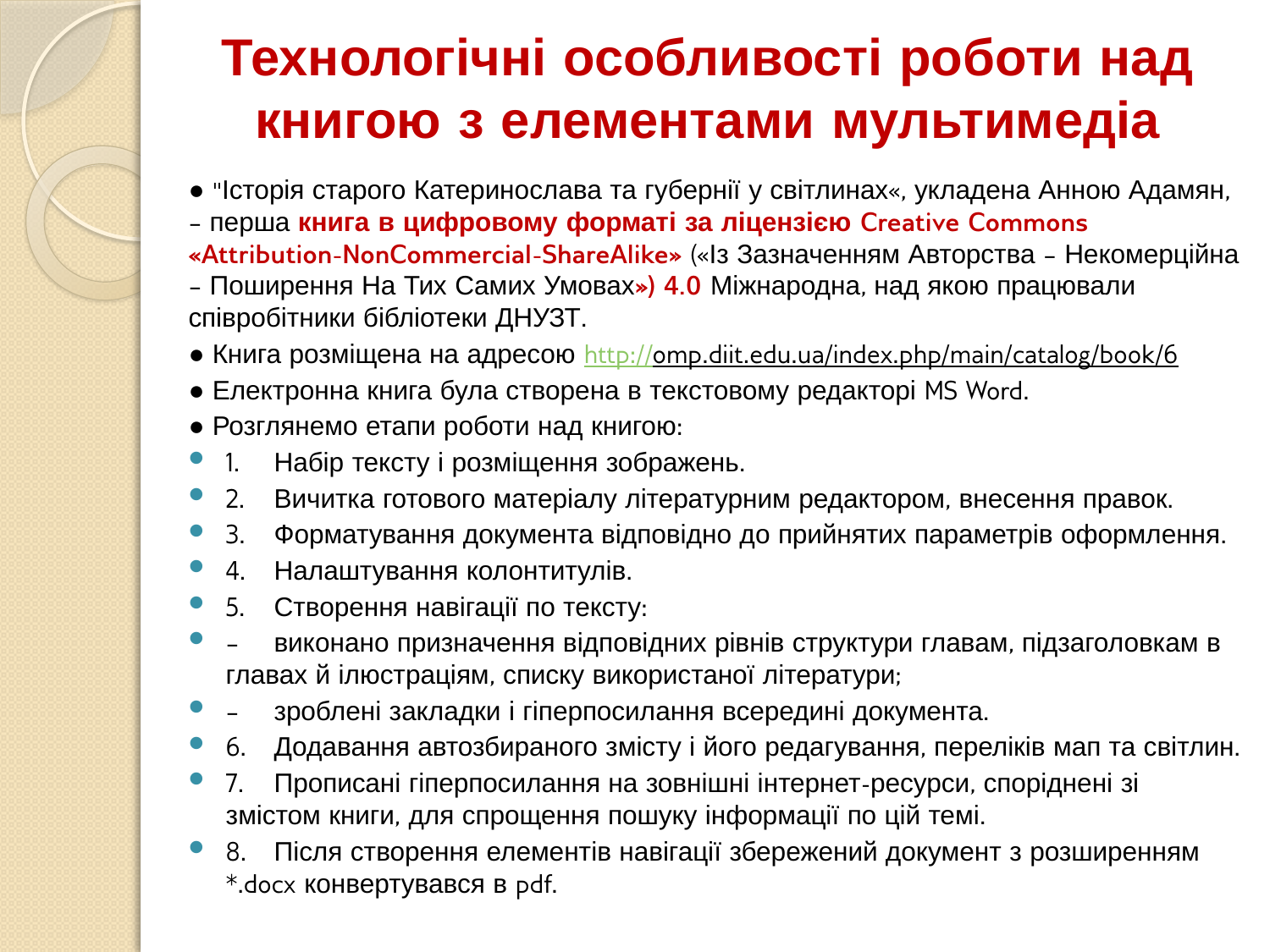

# Технологічні особливості роботи над книгою з елементами мультимедіа
● "Історія старого Катеринослава та губернії у світлинах«, укладена Анною Адамян, – перша книга в цифровому форматі за ліцензією Creative Commons «Attribution-NonCommercial-ShareAlike» («Із Зазначенням Авторства – Некомерційна – Поширення На Тих Самих Умовах») 4.0 Міжнародна, над якою працювали співробітники бібліотеки ДНУЗТ.
● Книга розміщена на адресою http://omp.diit.edu.ua/index.php/main/catalog/book/6
● Електронна книга була створена в текстовому редакторі MS Word.
● Розглянемо етапи роботи над книгою:
1.	Набір тексту і розміщення зображень.
2.	Вичитка готового матеріалу літературним редактором, внесення правок.
3.	Форматування документа відповідно до прийнятих параметрів оформлення.
4.	Налаштування колонтитулів.
5.	Створення навігації по тексту:
–	виконано призначення відповідних рівнів структури главам, підзаголовкам в главах й ілюстраціям, списку використаної літератури;
–	зроблені закладки і гіперпосилання всередині документа.
6.	Додавання автозбираного змісту і його редагування, переліків мап та світлин.
7.	Прописані гіперпосилання на зовнішні інтернет-ресурси, споріднені зі змістом книги, для спрощення пошуку інформації по цій темі.
8.	Після створення елементів навігації збережений документ з розширенням *.docx конвертувався в pdf.